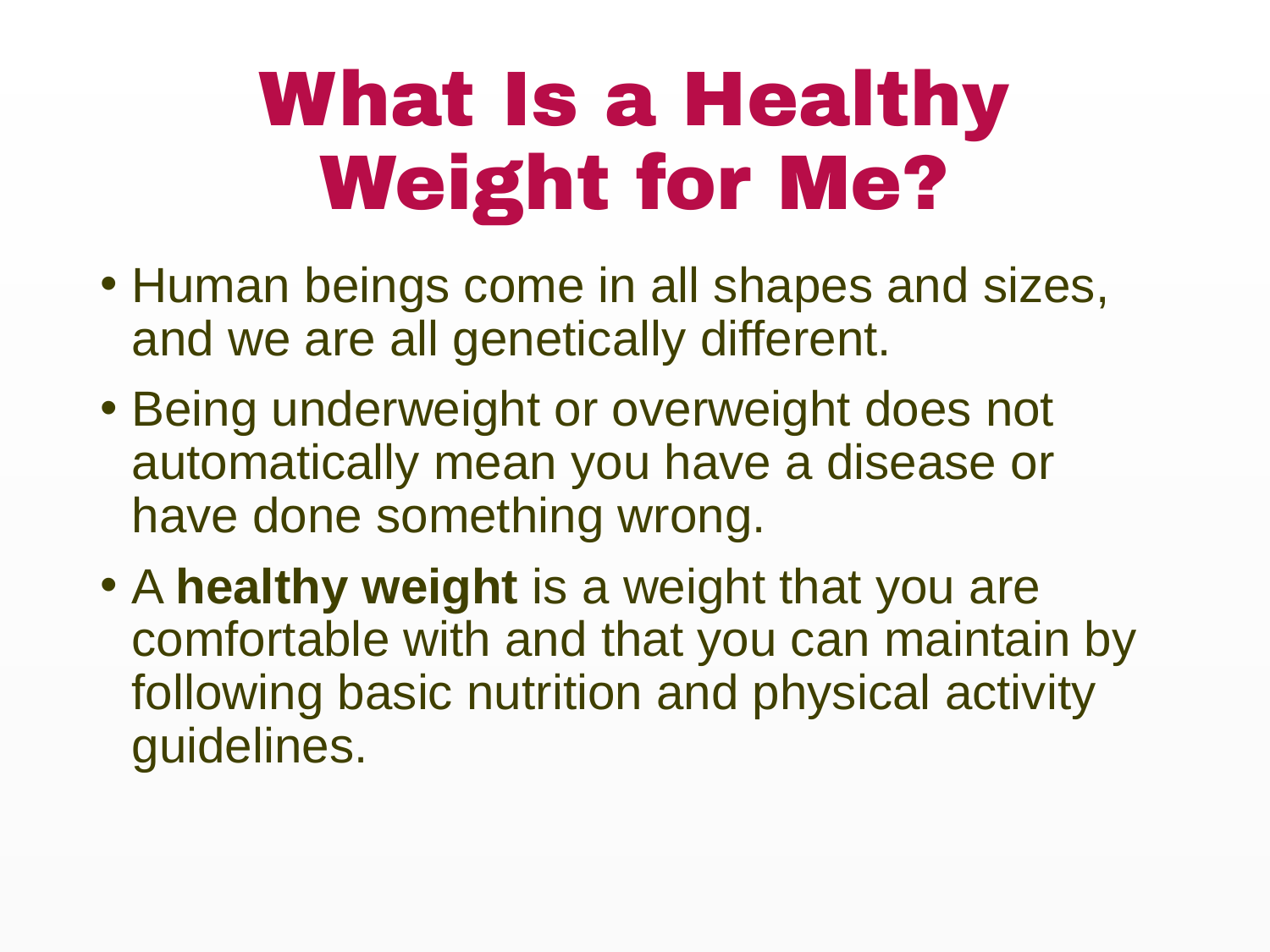

# What Is a Healthy Weight for Me?
Human beings come in all shapes and sizes, and we are all genetically different.
Being underweight or overweight does not automatically mean you have a disease or have done something wrong.
A healthy weight is a weight that you are comfortable with and that you can maintain by following basic nutrition and physical activity guidelines.